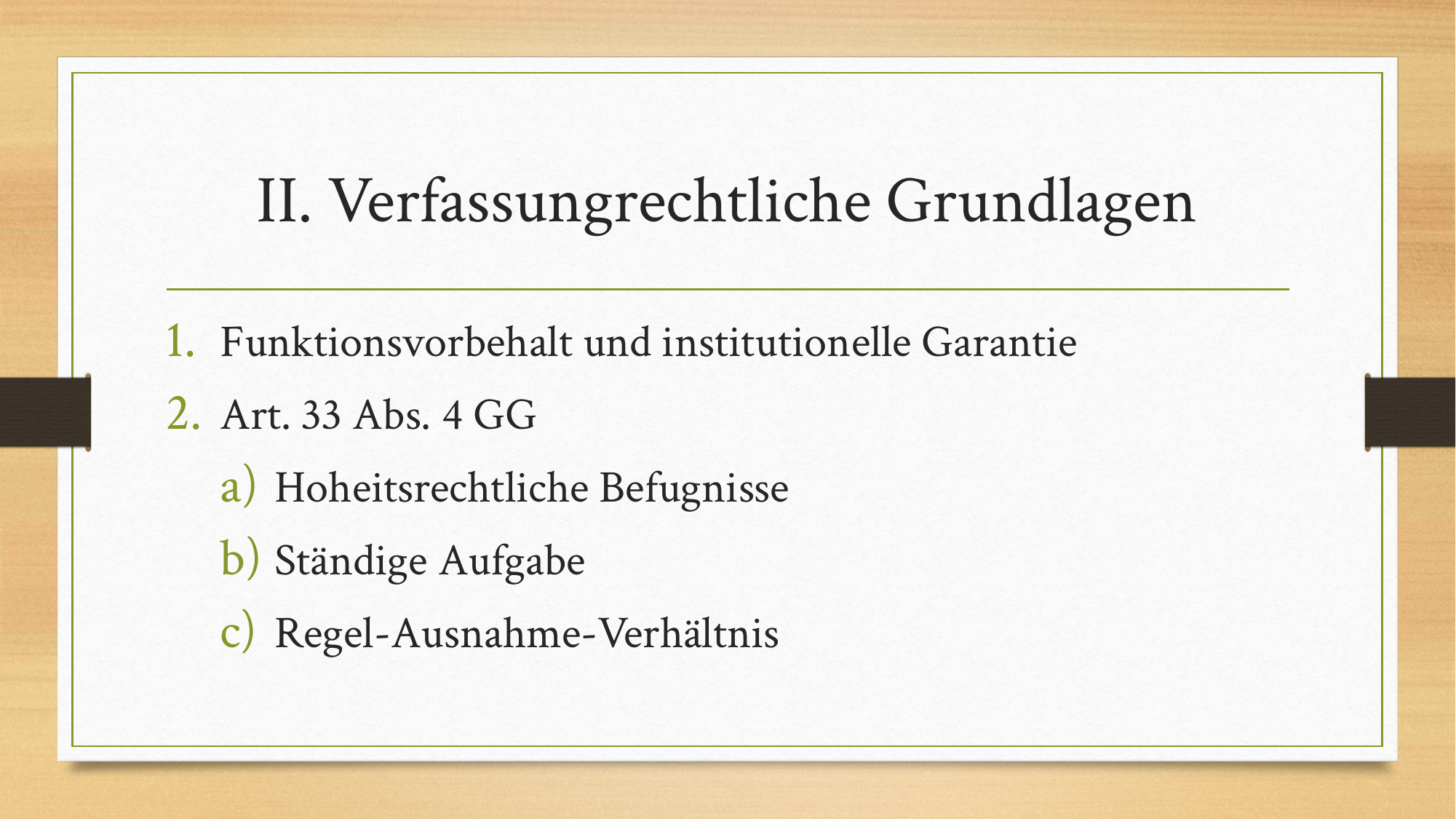

# II. Verfassungrechtliche Grundlagen
Funktionsvorbehalt und institutionelle Garantie
Art. 33 Abs. 4 GG
Hoheitsrechtliche Befugnisse
Ständige Aufgabe
Regel-Ausnahme-Verhältnis